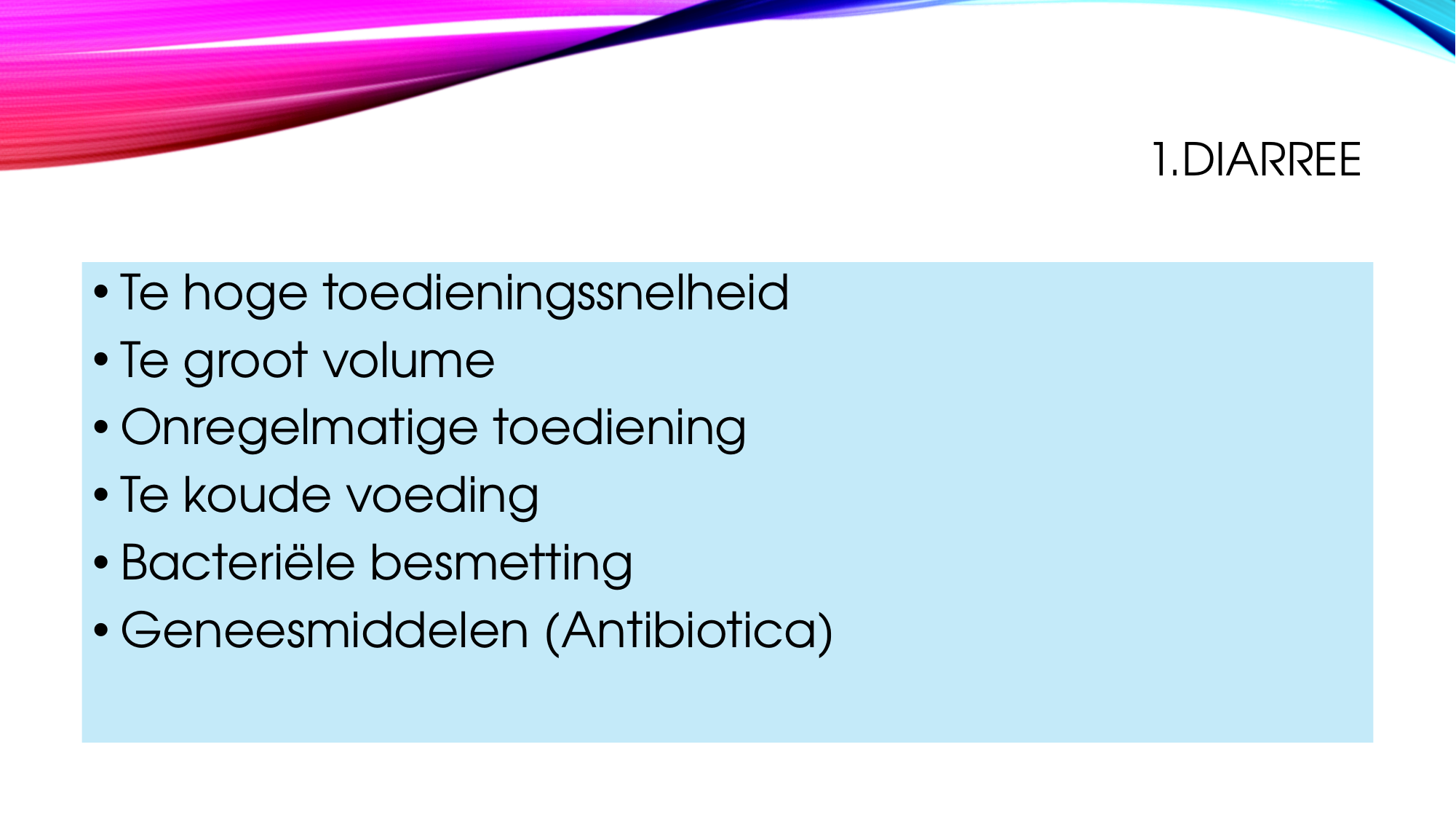

# 1.diarree
Te hoge toedieningssnelheid
Te groot volume
Onregelmatige toediening
Te koude voeding
Bacteriële besmetting
Geneesmiddelen (Antibiotica)